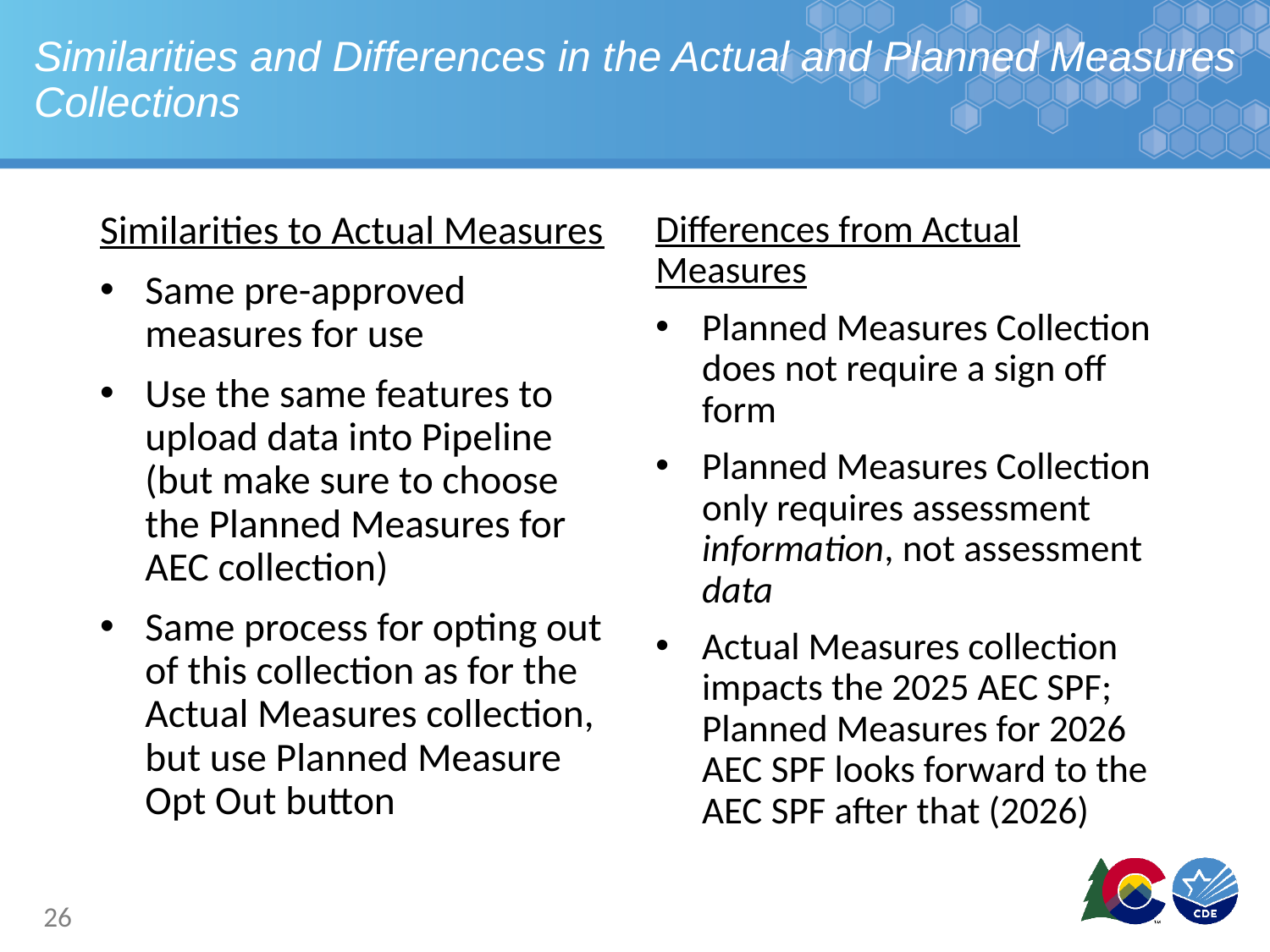

# Similarities and Differences in the Actual and Planned Measures Collections
Similarities to Actual Measures
Same pre-approved measures for use
Use the same features to upload data into Pipeline (but make sure to choose the Planned Measures for AEC collection)
Same process for opting out of this collection as for the Actual Measures collection, but use Planned Measure Opt Out button

Differences from Actual Measures
Planned Measures Collection does not require a sign off form
Planned Measures Collection only requires assessment information, not assessment data
Actual Measures collection impacts the 2025 AEC SPF; Planned Measures for 2026 AEC SPF looks forward to the AEC SPF after that (2026)
26